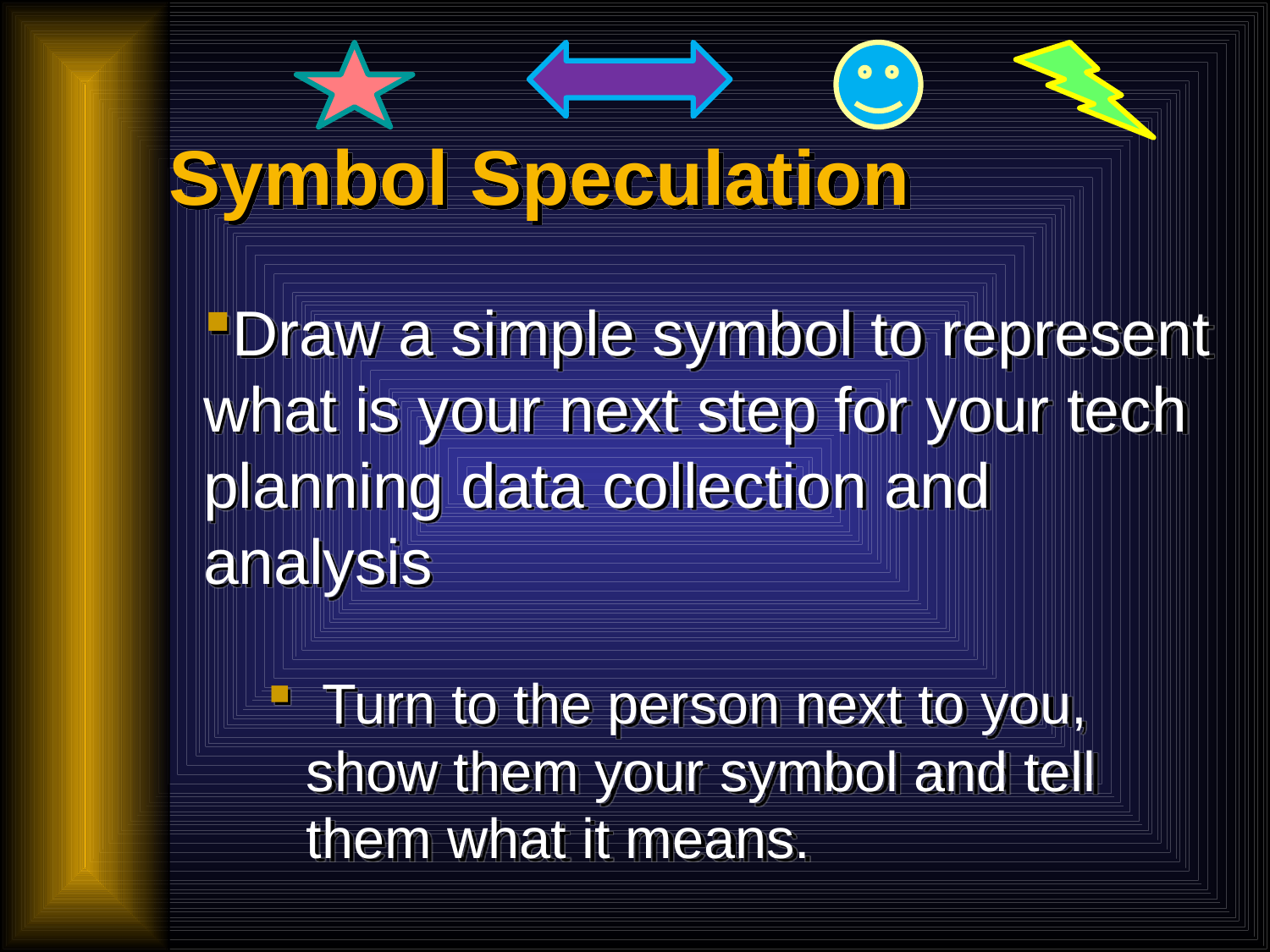

# Symbol Speculation
Draw a simple symbol to represent what is your next step for your tech planning data collection and analysis

 Turn to the person next to you, show them your symbol and tell them what it means.